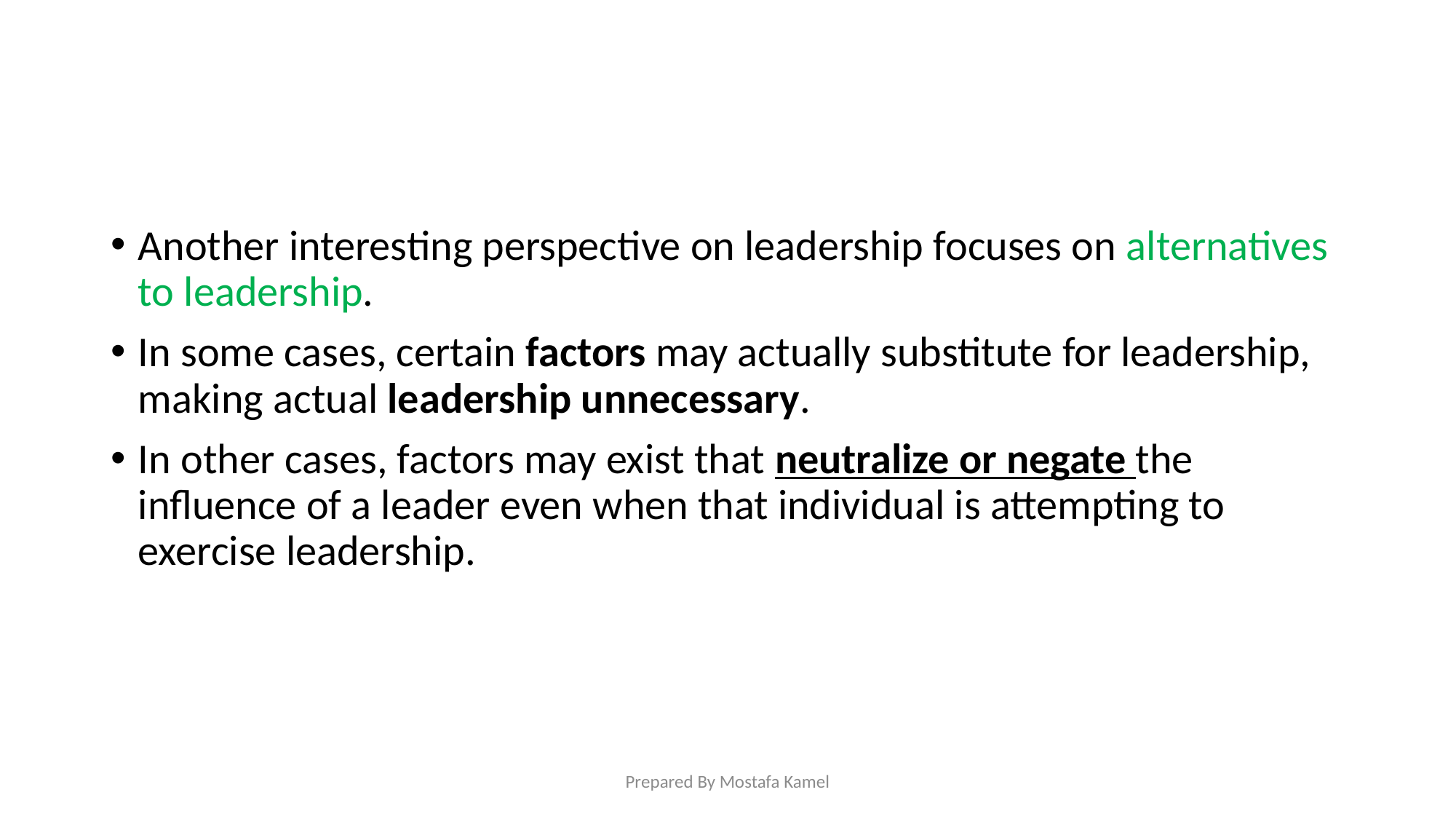

Another interesting perspective on leadership focuses on alternatives to leadership.
In some cases, certain factors may actually substitute for leadership, making actual leadership unnecessary.
In other cases, factors may exist that neutralize or negate the influence of a leader even when that individual is attempting to exercise leadership.
Prepared By Mostafa Kamel